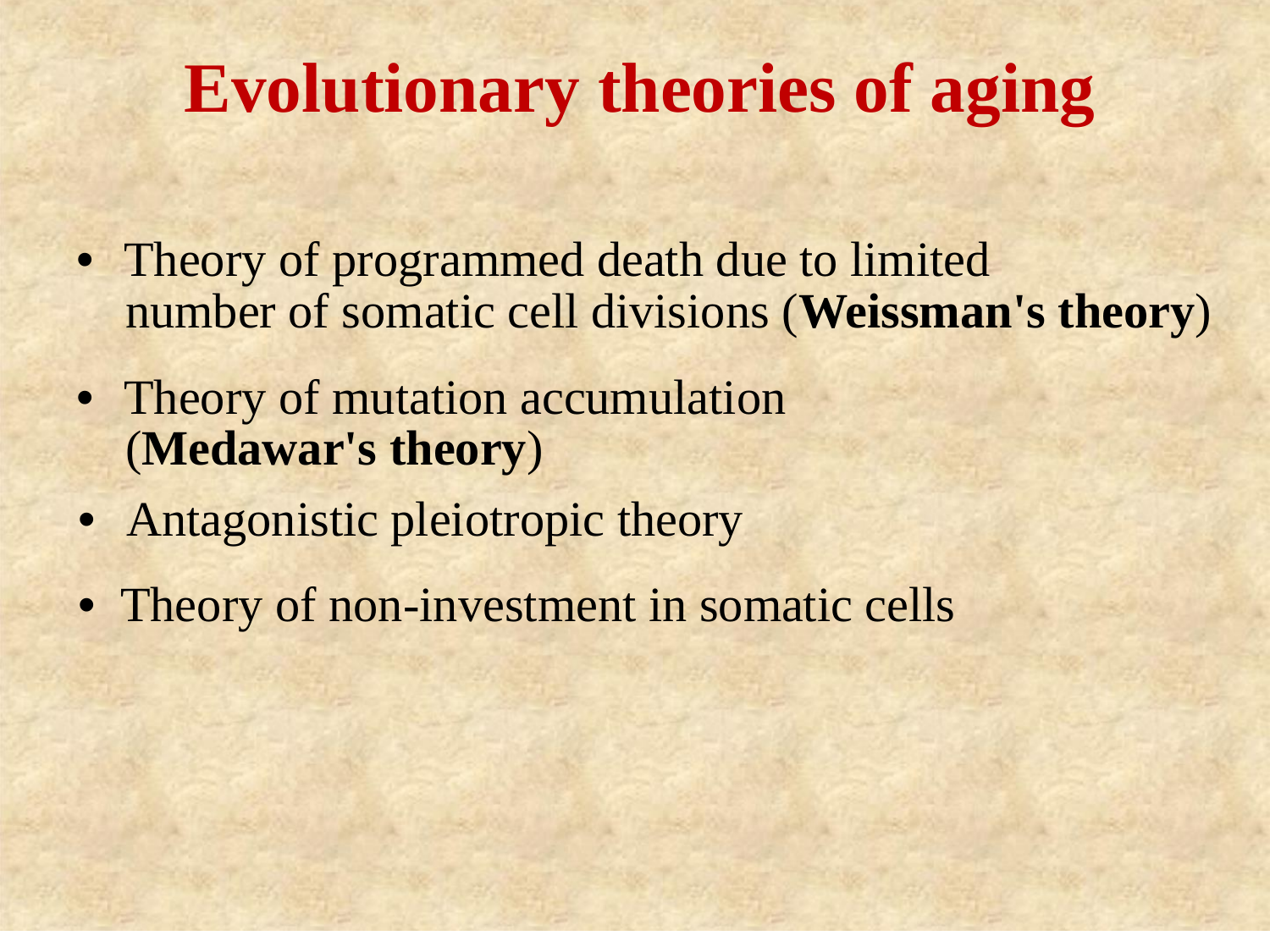

Evolutionary theories of aging

• Theory of programmed death due to limited
    number of somatic cell divisions (Weissman's theory)
• Theory of mutation accumulation
    (Medawar's theory)

• Antagonistic pleiotropic theory

•  Theory of non-investment in somatic cells